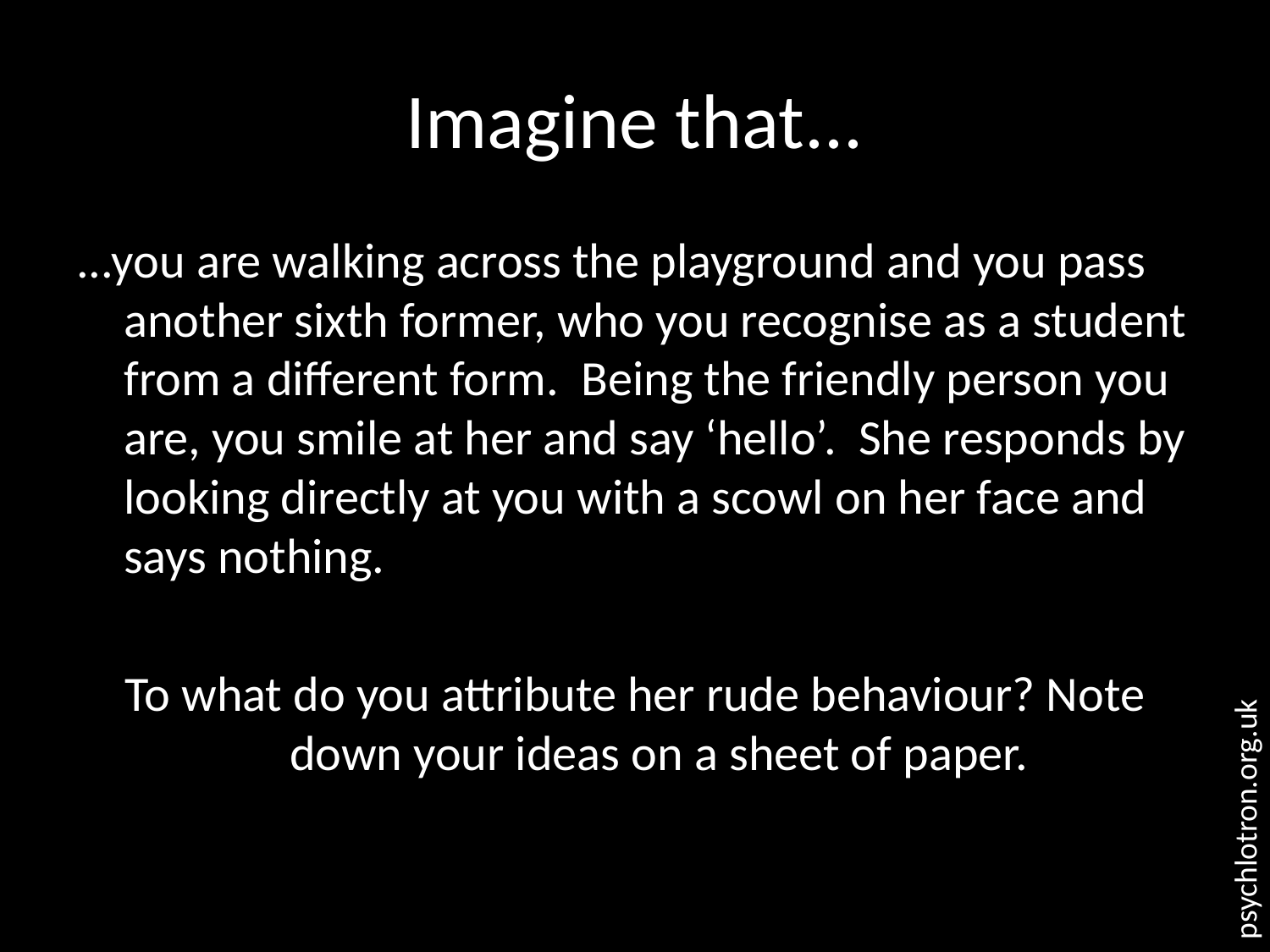

# Imagine that...
...you are walking across the playground and you pass another sixth former, who you recognise as a student from a different form.  Being the friendly person you are, you smile at her and say ‘hello’.  She responds by looking directly at you with a scowl on her face and says nothing.

To what do you attribute her rude behaviour? Note down your ideas on a sheet of paper.